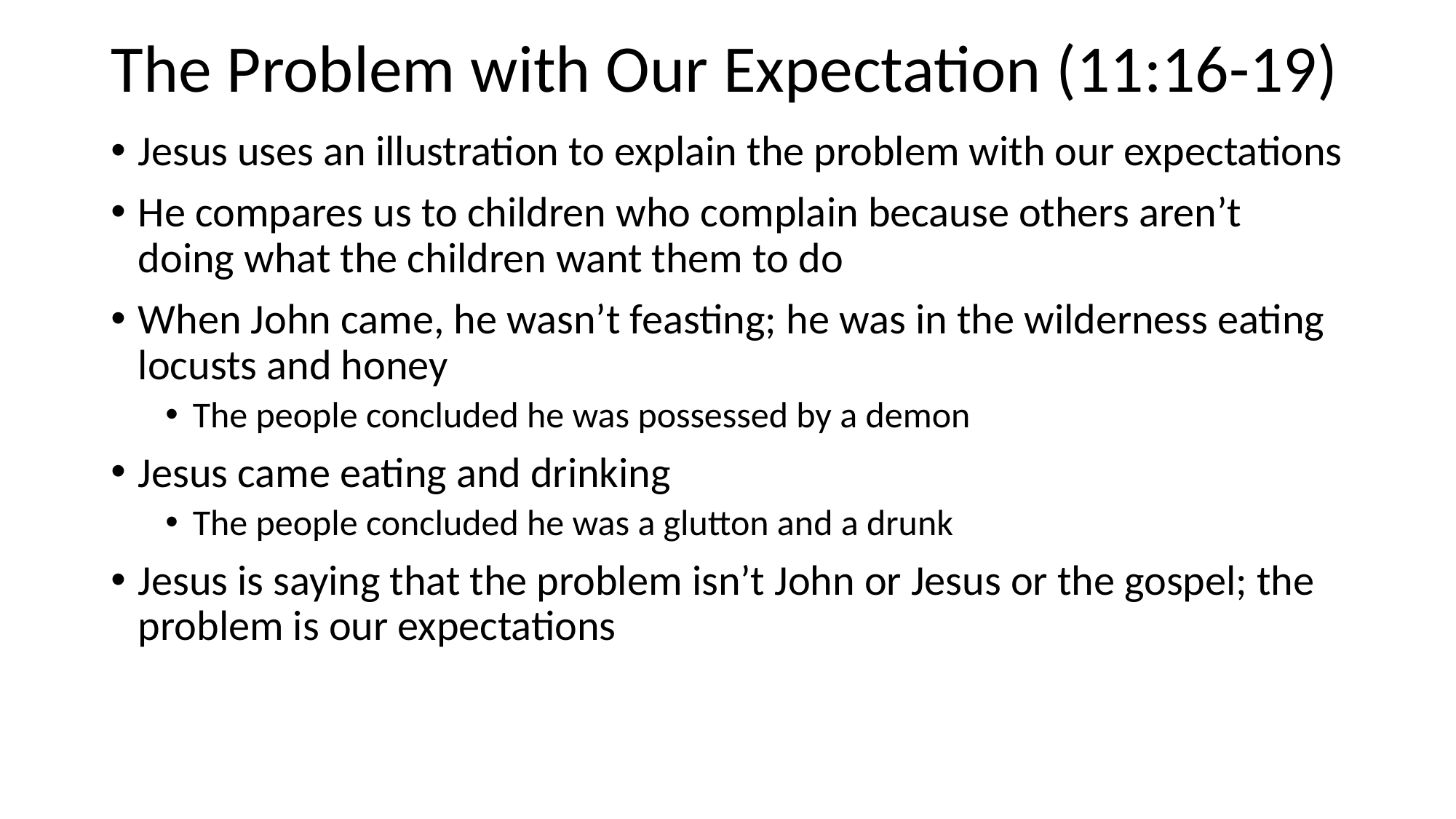

# The Problem with Our Expectation (11:16-19)
Jesus uses an illustration to explain the problem with our expectations
He compares us to children who complain because others aren’t doing what the children want them to do
When John came, he wasn’t feasting; he was in the wilderness eating locusts and honey
The people concluded he was possessed by a demon
Jesus came eating and drinking
The people concluded he was a glutton and a drunk
Jesus is saying that the problem isn’t John or Jesus or the gospel; the problem is our expectations